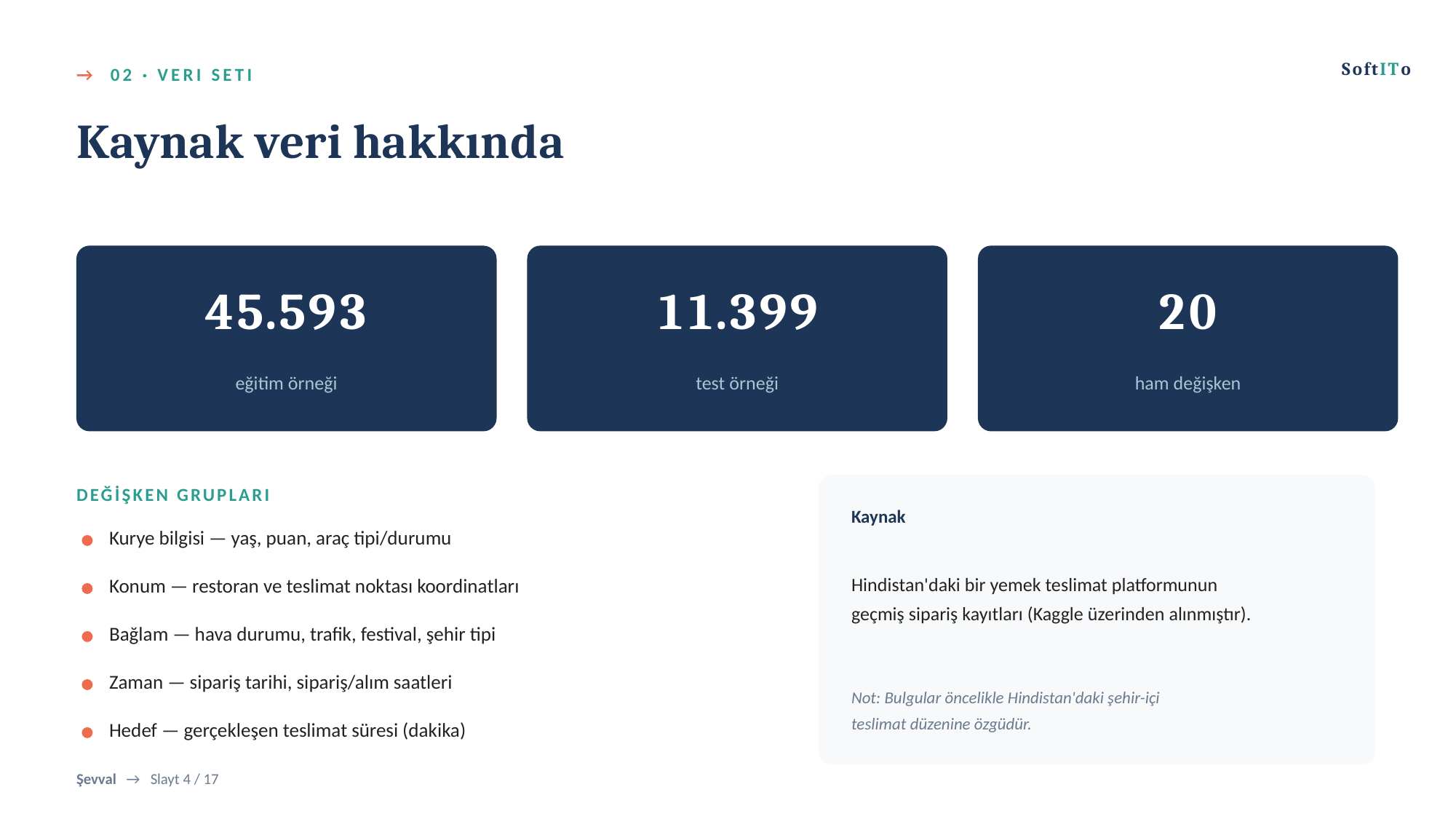

SoftITo
→  02 · VERI SETI
Kaynak veri hakkında

45.593
11.399
20
eğitim örneği
test örneği
ham değişken
DEĞİŞKEN GRUPLARI

Kaynak
Kurye bilgisi — yaş, puan, araç tipi/durumu

Hindistan'daki bir yemek teslimat platformunun
geçmiş sipariş kayıtları (Kaggle üzerinden alınmıştır).
Konum — restoran ve teslimat noktası koordinatları

Bağlam — hava durumu, trafik, festival, şehir tipi

Zaman — sipariş tarihi, sipariş/alım saatleri
Not: Bulgular öncelikle Hindistan'daki şehir-içi
teslimat düzenine özgüdür.

Hedef — gerçekleşen teslimat süresi (dakika)

Şevval   →   Slayt 4 / 17